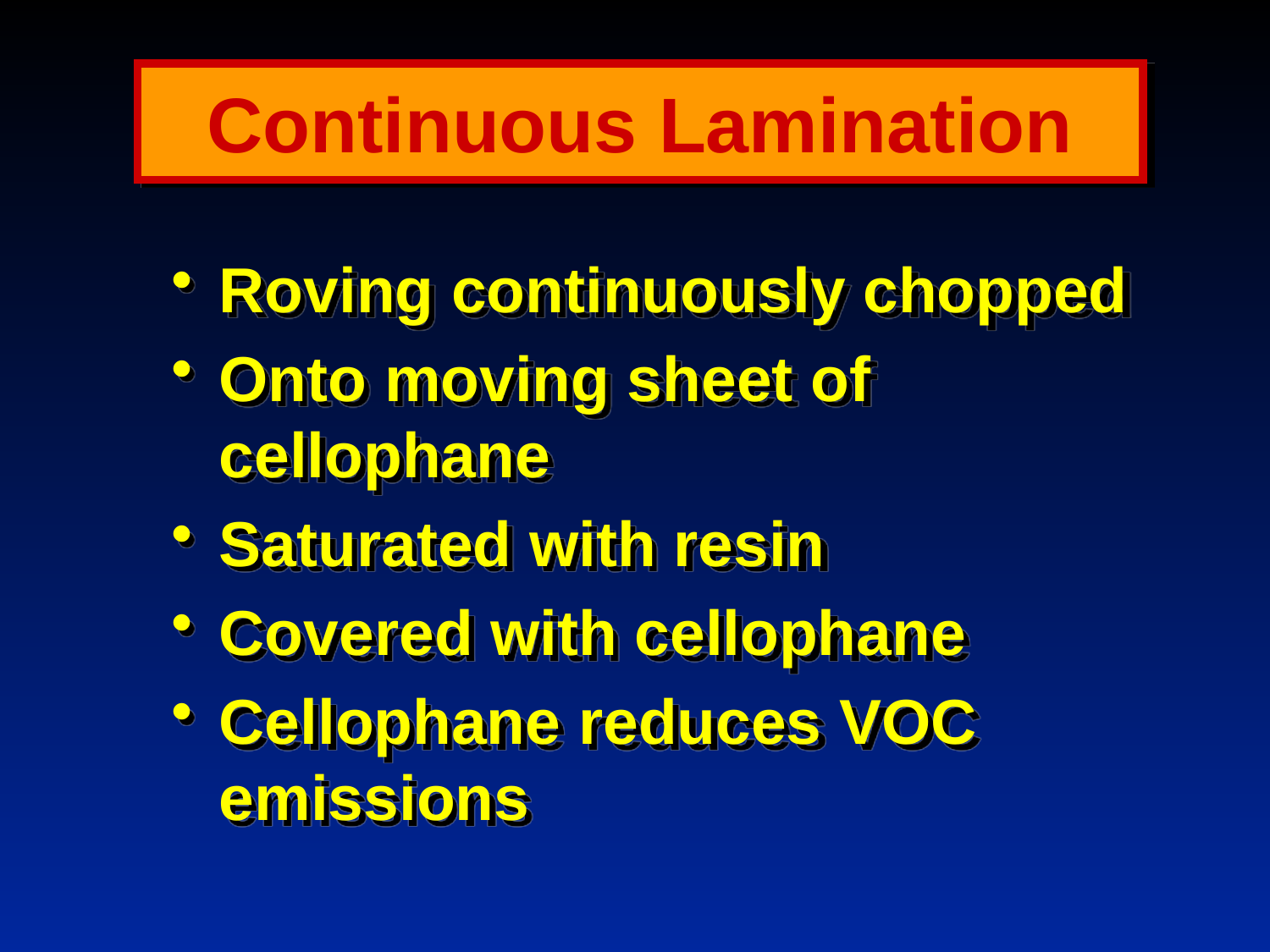

# Continuous Lamination
Roving continuously chopped
Onto moving sheet of cellophane
Saturated with resin
Covered with cellophane
Cellophane reduces VOC emissions